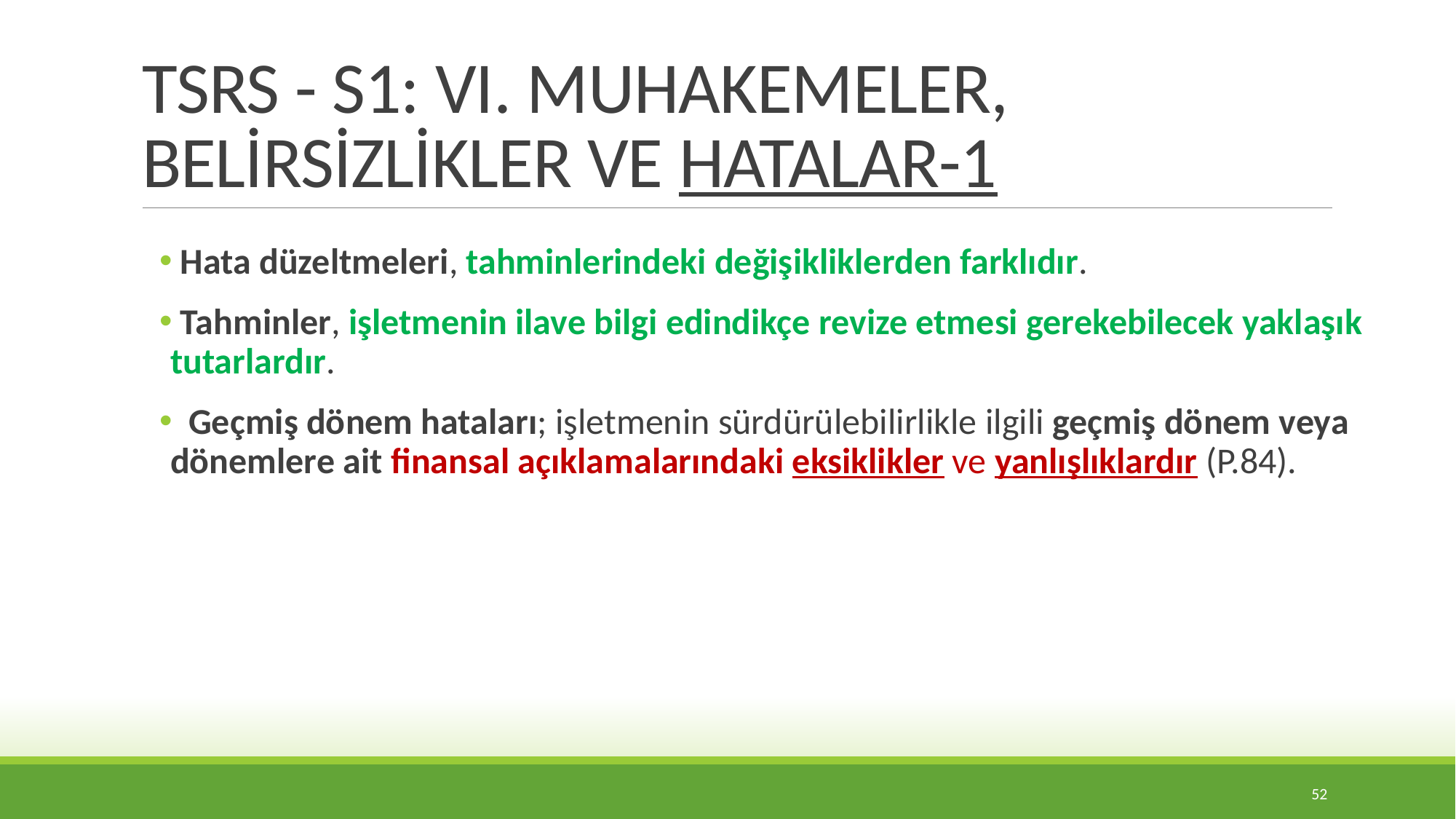

# TSRS - S1: VI. MUHAKEMELER, BELİRSİZLİKLER VE HATALAR-1
 Hata düzeltmeleri, tahminlerindeki değişikliklerden farklıdır.
 Tahminler, işletmenin ilave bilgi edindikçe revize etmesi gerekebilecek yaklaşık tutarlardır.
  Geçmiş dönem hataları; işletmenin sürdürülebilirlikle ilgili geçmiş dönem veya dönemlere ait finansal açıklamalarındaki eksiklikler ve yanlışlıklardır (P.84).

52